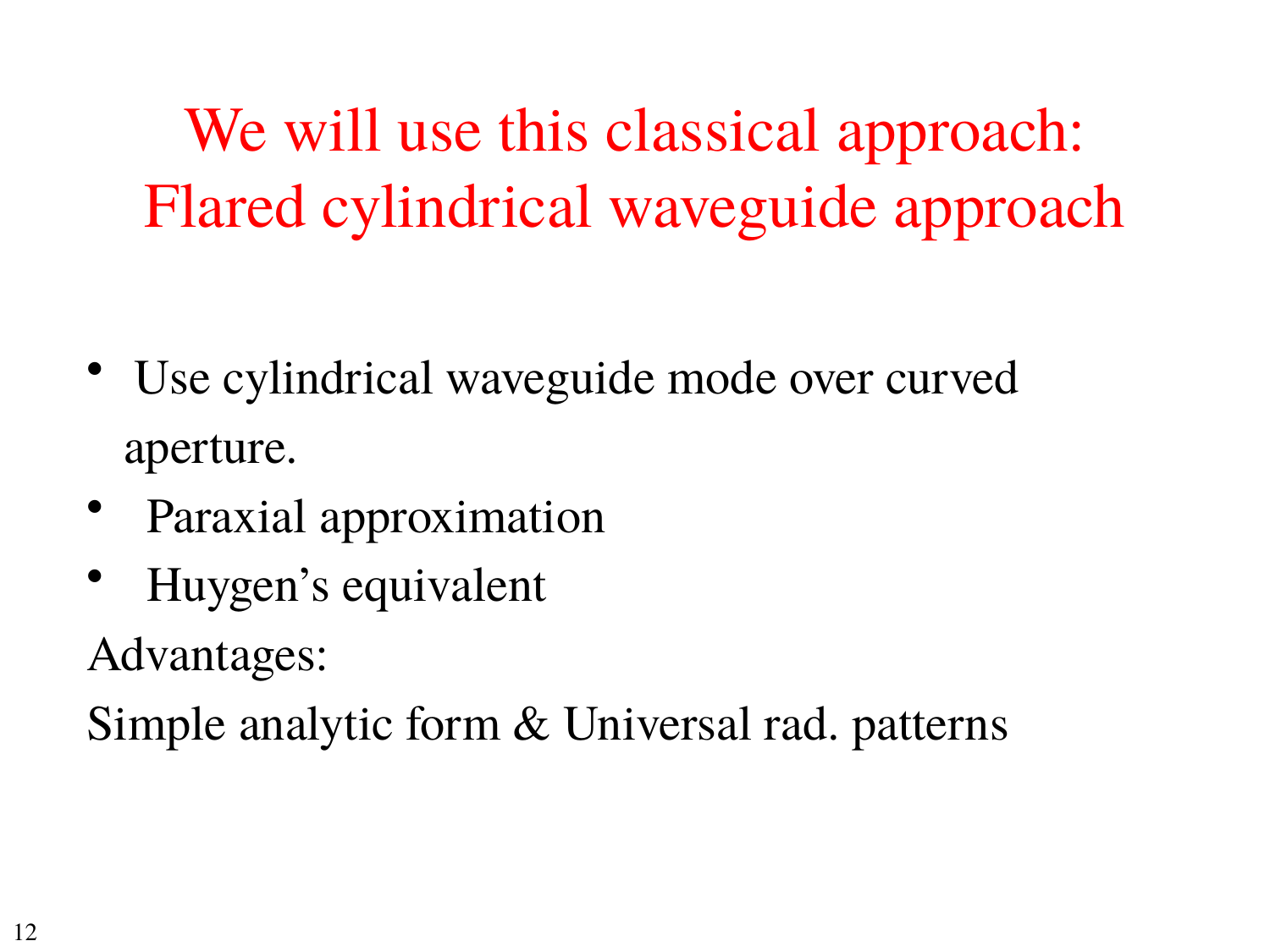

# We will use this classical approach: Flared cylindrical waveguide approach
Use cylindrical waveguide mode over curved
   aperture.
 Paraxial approximation
 Huygen’s equivalent
Advantages:
Simple analytic form & Universal rad. patterns